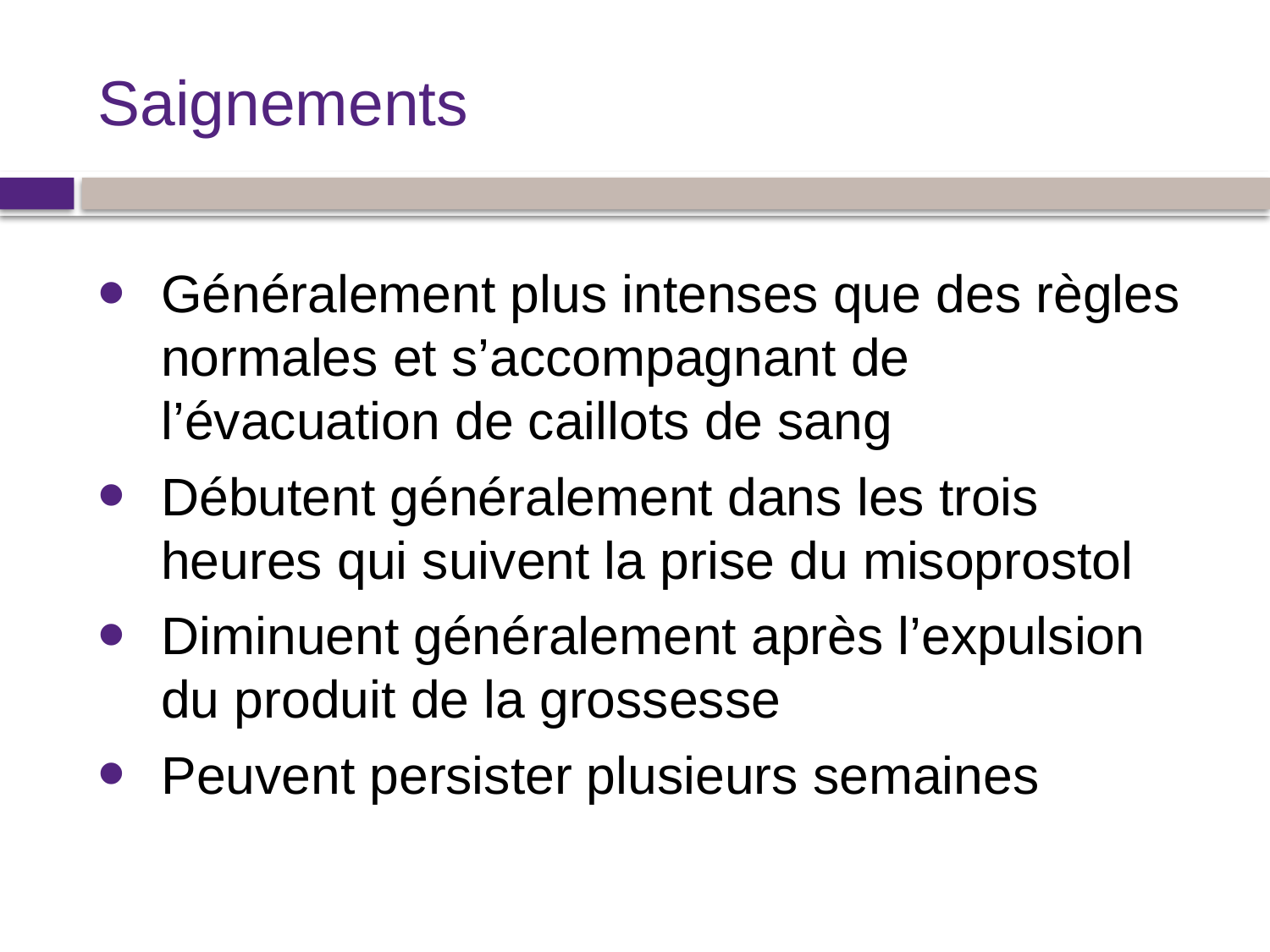

# Saignements
Généralement plus intenses que des règles normales et s’accompagnant de l’évacuation de caillots de sang
Débutent généralement dans les trois heures qui suivent la prise du misoprostol
Diminuent généralement après l’expulsion du produit de la grossesse
Peuvent persister plusieurs semaines